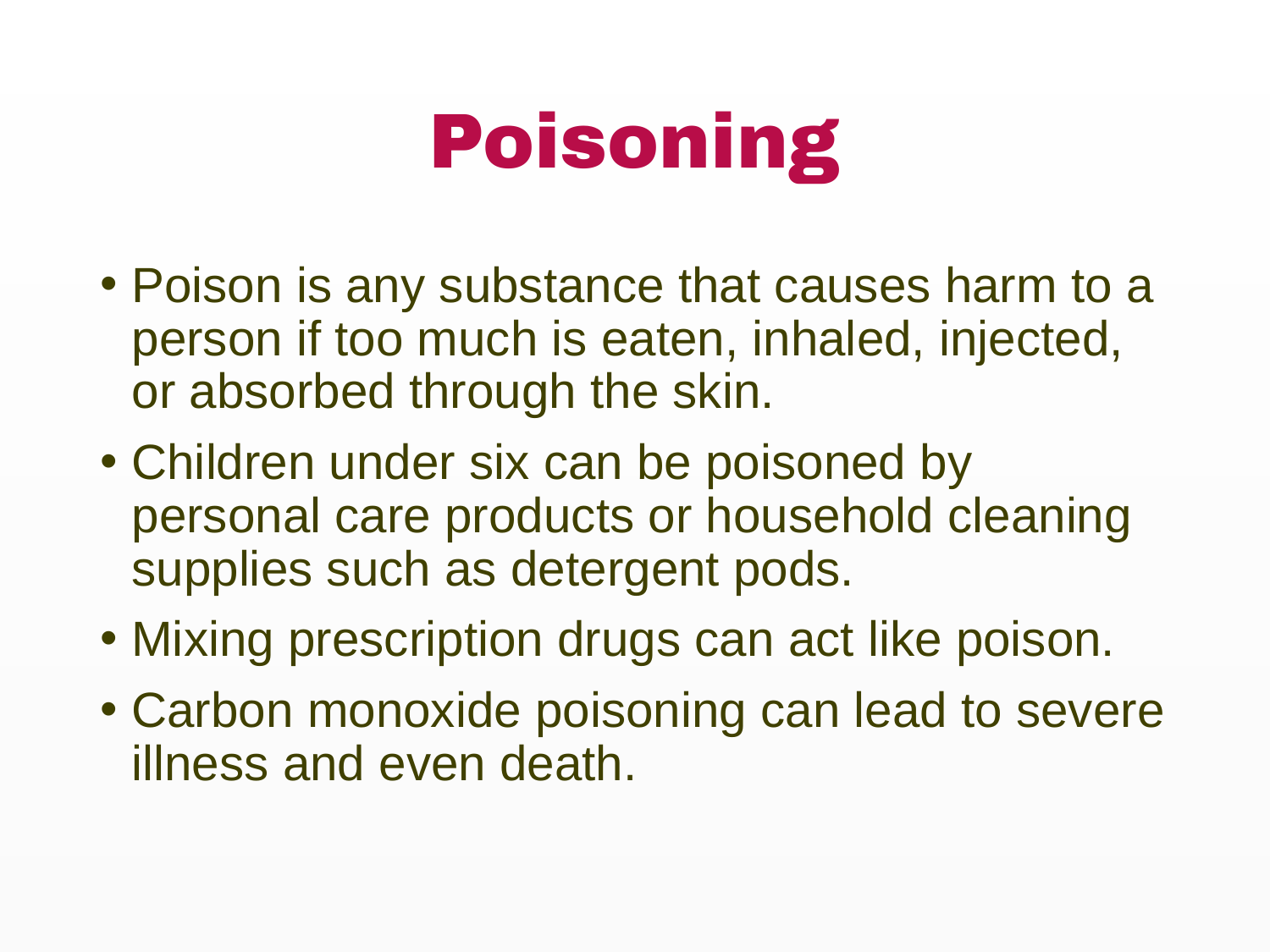

# Poisoning
Poison is any substance that causes harm to a person if too much is eaten, inhaled, injected, or absorbed through the skin.
Children under six can be poisoned by personal care products or household cleaning supplies such as detergent pods.
Mixing prescription drugs can act like poison.
Carbon monoxide poisoning can lead to severe illness and even death.